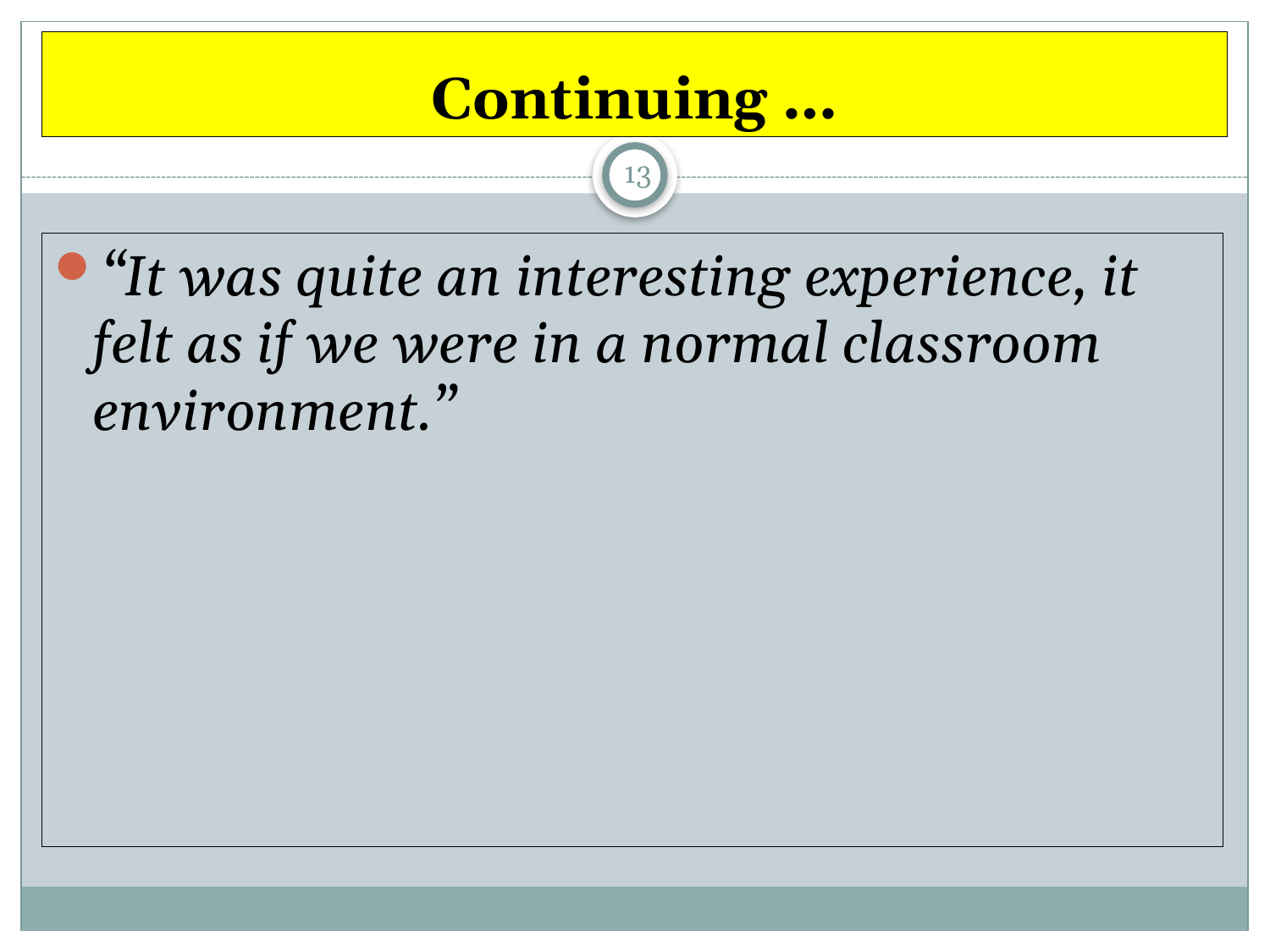

# Continuing …
13
“It was quite an interesting experience, it felt as if we were in a normal classroom environment.”